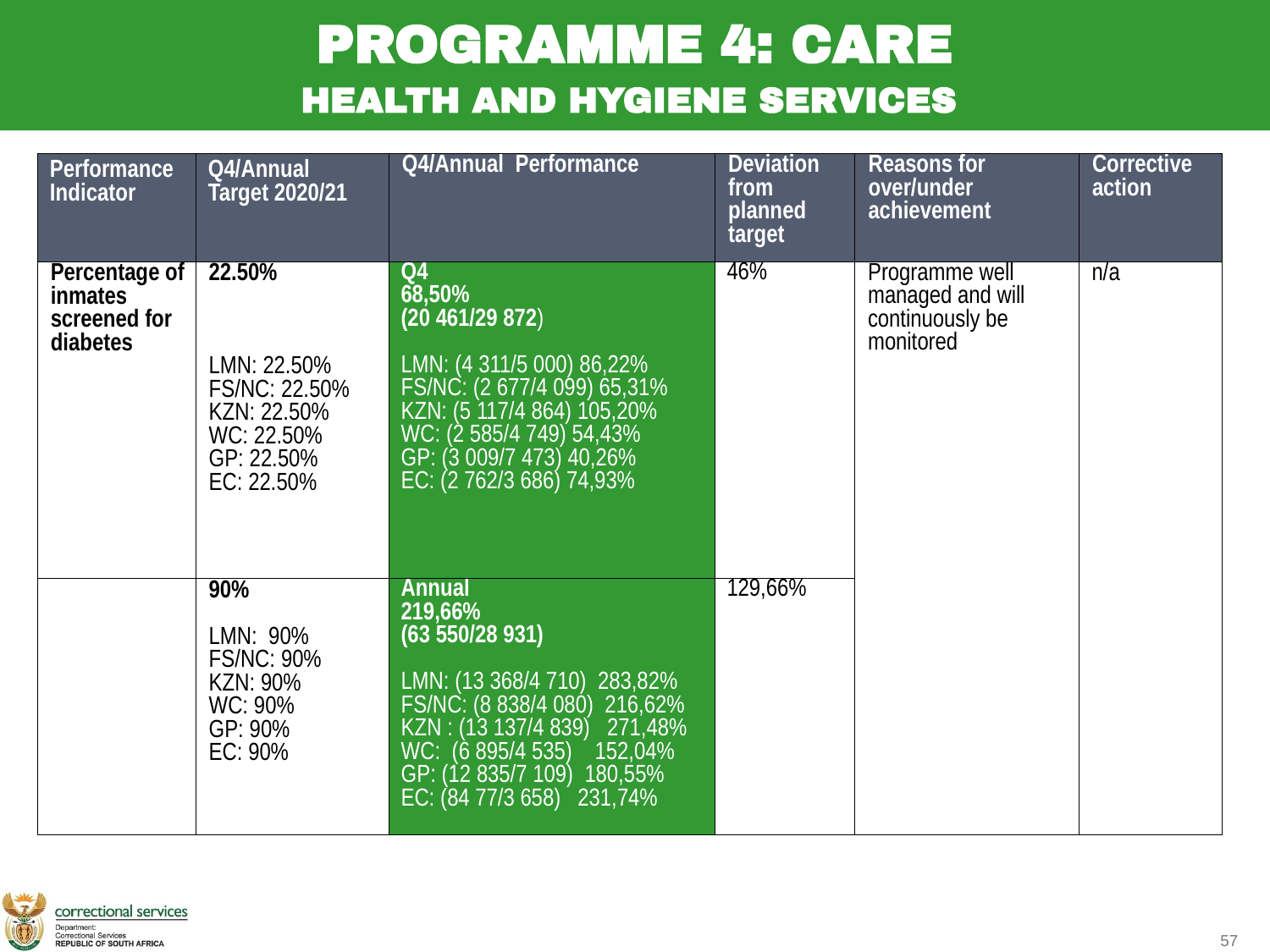

PROGRAMME 4: CARE
HEALTH AND HYGIENE SERVICES
| Performance Indicator | Q4/Annual Target 2020/21 | Q4/Annual Performance | Deviation from planned target | Reasons for over/under achievement | Corrective action |
| --- | --- | --- | --- | --- | --- |
| Percentage of inmates screened for diabetes | 22.50% LMN: 22.50% FS/NC: 22.50% KZN: 22.50% WC: 22.50% GP: 22.50% EC: 22.50% | Q4 68,50% (20 461/29 872) LMN: (4 311/5 000) 86,22% FS/NC: (2 677/4 099) 65,31% KZN: (5 117/4 864) 105,20% WC: (2 585/4 749) 54,43% GP: (3 009/7 473) 40,26% EC: (2 762/3 686) 74,93% | 46% | Programme well managed and will continuously be monitored | n/a |
|  | 90% LMN: 90% FS/NC: 90% KZN: 90% WC: 90% GP: 90% EC: 90% | Annual 219,66% (63 550/28 931) LMN: (13 368/4 710) 283,82% FS/NC: (8 838/4 080) 216,62% KZN : (13 137/4 839) 271,48% WC: (6 895/4 535) 152,04% GP: (12 835/7 109) 180,55% EC: (84 77/3 658) 231,74% | 129,66% |  |  |